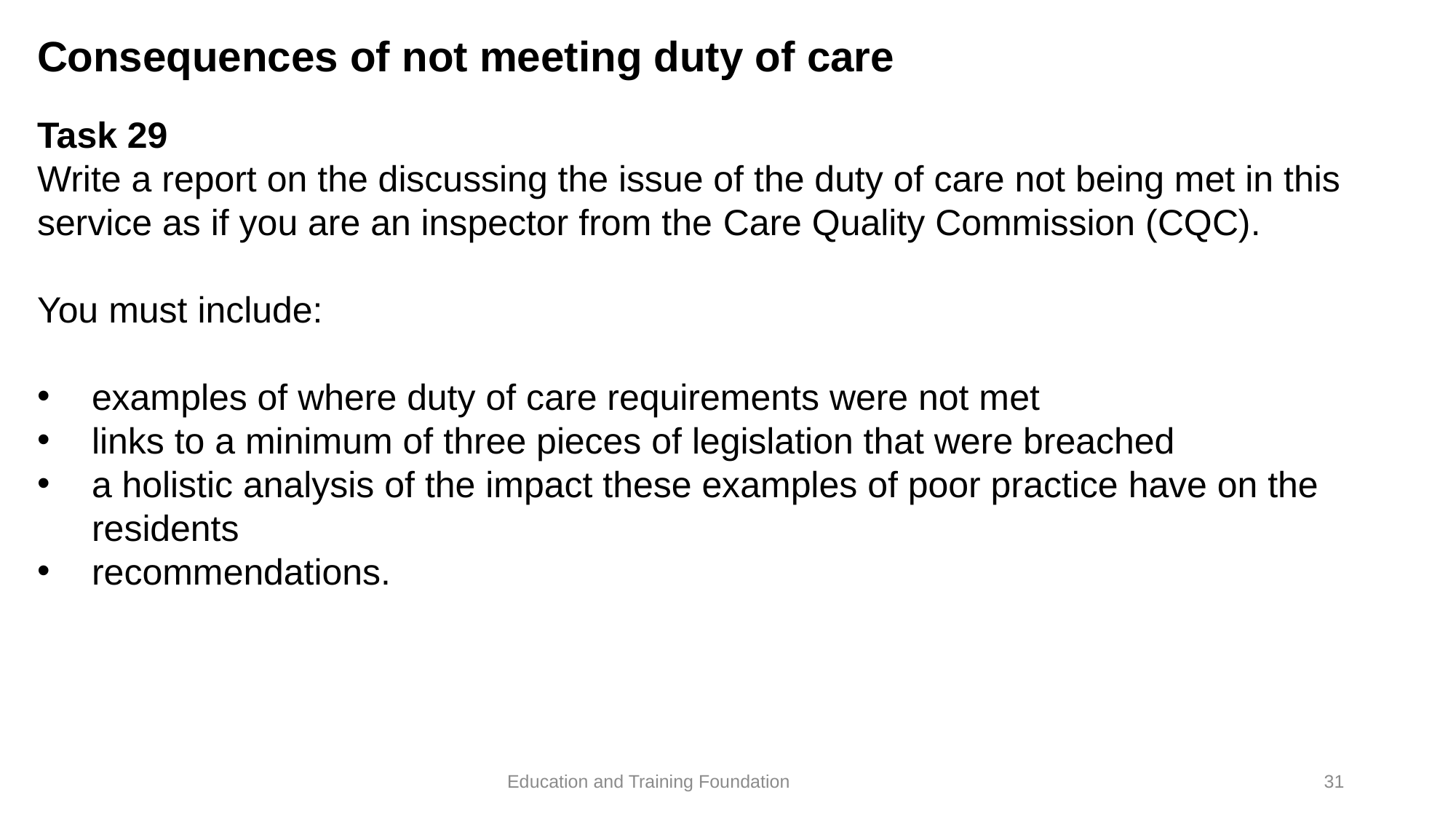

# Consequences of not meeting duty of care
Task 29
Write a report on the discussing the issue of the duty of care not being met in this service as if you are an inspector from the Care Quality Commission (CQC).

You must include:

examples of where duty of care requirements were not met
links to a minimum of three pieces of legislation that were breached
a holistic analysis of the impact these examples of poor practice have on the residents
recommendations.
31
Education and Training Foundation